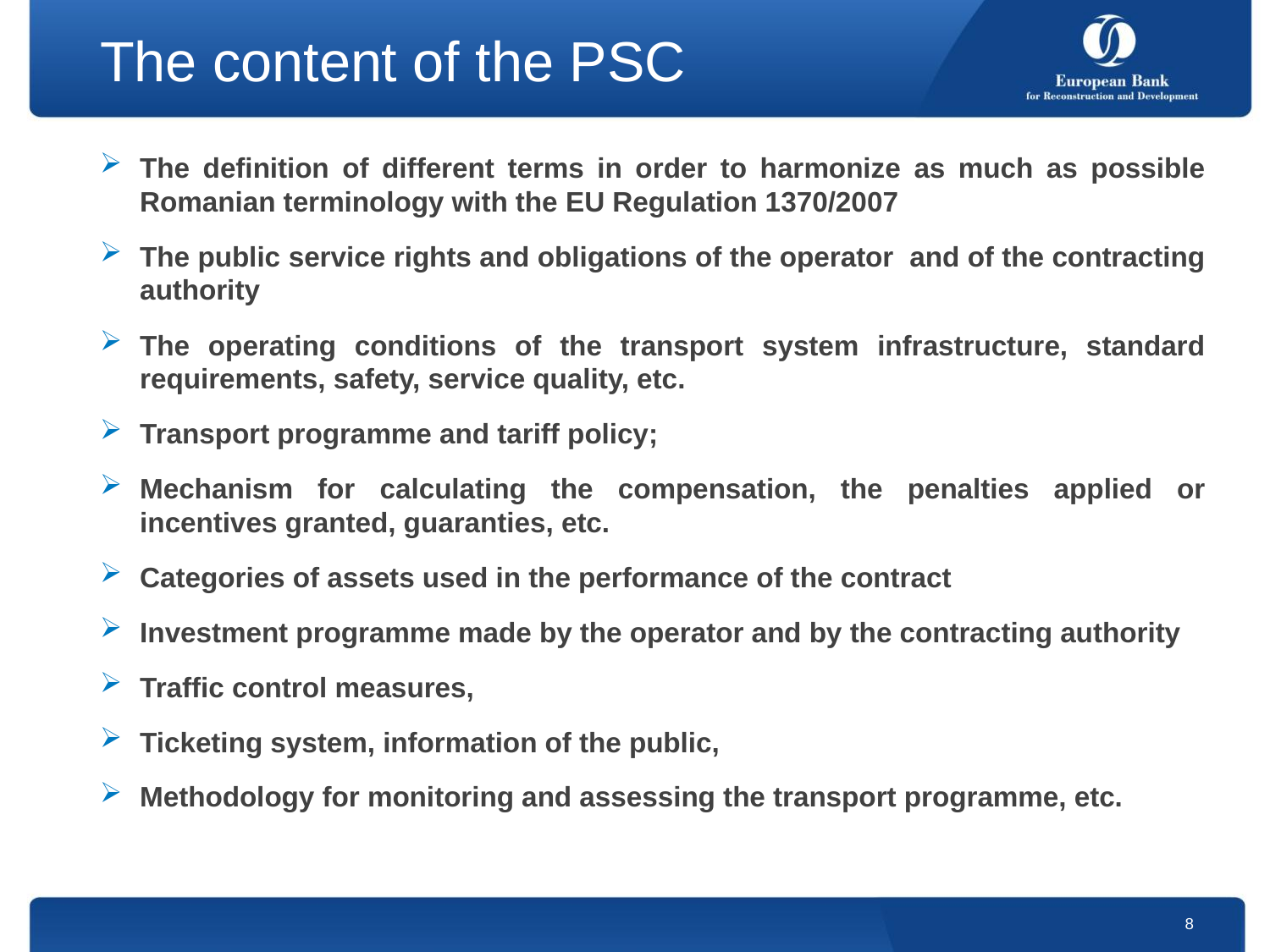

# The content of the PSC
The definition of different terms in order to harmonize as much as possible Romanian terminology with the EU Regulation 1370/2007
The public service rights and obligations of the operator  and of the contracting authority
The operating conditions of the transport system infrastructure, standard requirements, safety, service quality, etc.
Transport programme and tariff policy;
Mechanism for calculating the compensation, the penalties applied or incentives granted, guaranties, etc.
Categories of assets used in the performance of the contract
Investment programme made by the operator and by the contracting authority
Traffic control measures,
Ticketing system, information of the public,
Methodology for monitoring and assessing the transport programme, etc.

8